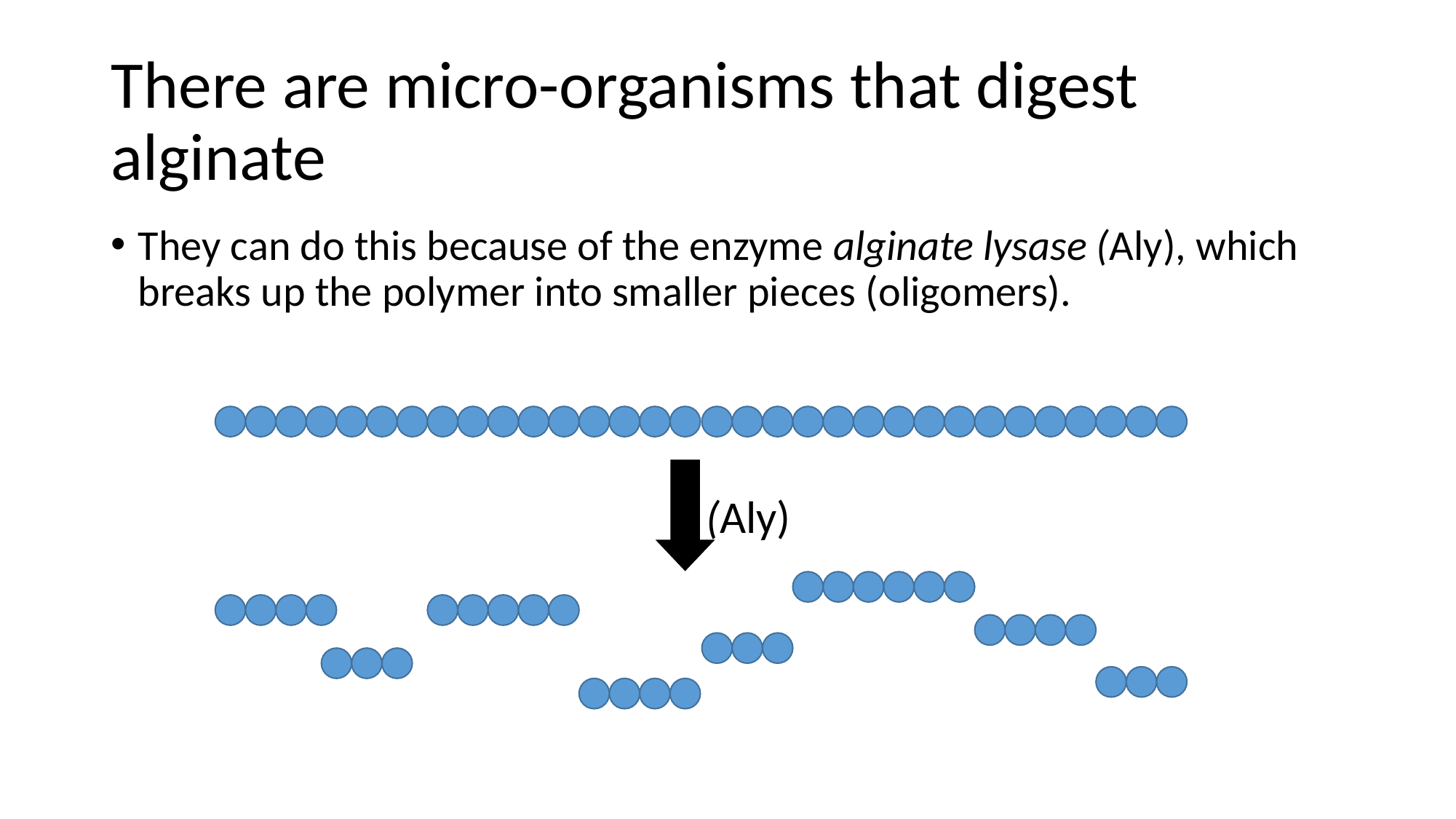

# There are micro-organisms that digest alginate
They can do this because of the enzyme alginate lysase (Aly), which breaks up the polymer into smaller pieces (oligomers).

(Aly)